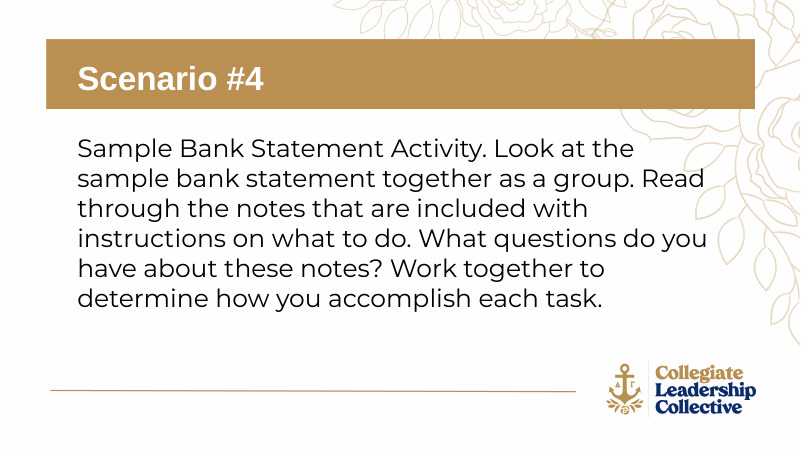

Scenario #4
Sample Bank Statement Activity. Look at the sample bank statement together as a group. Read through the notes that are included with instructions on what to do. What questions do you have about these notes? Work together to determine how you accomplish each task.